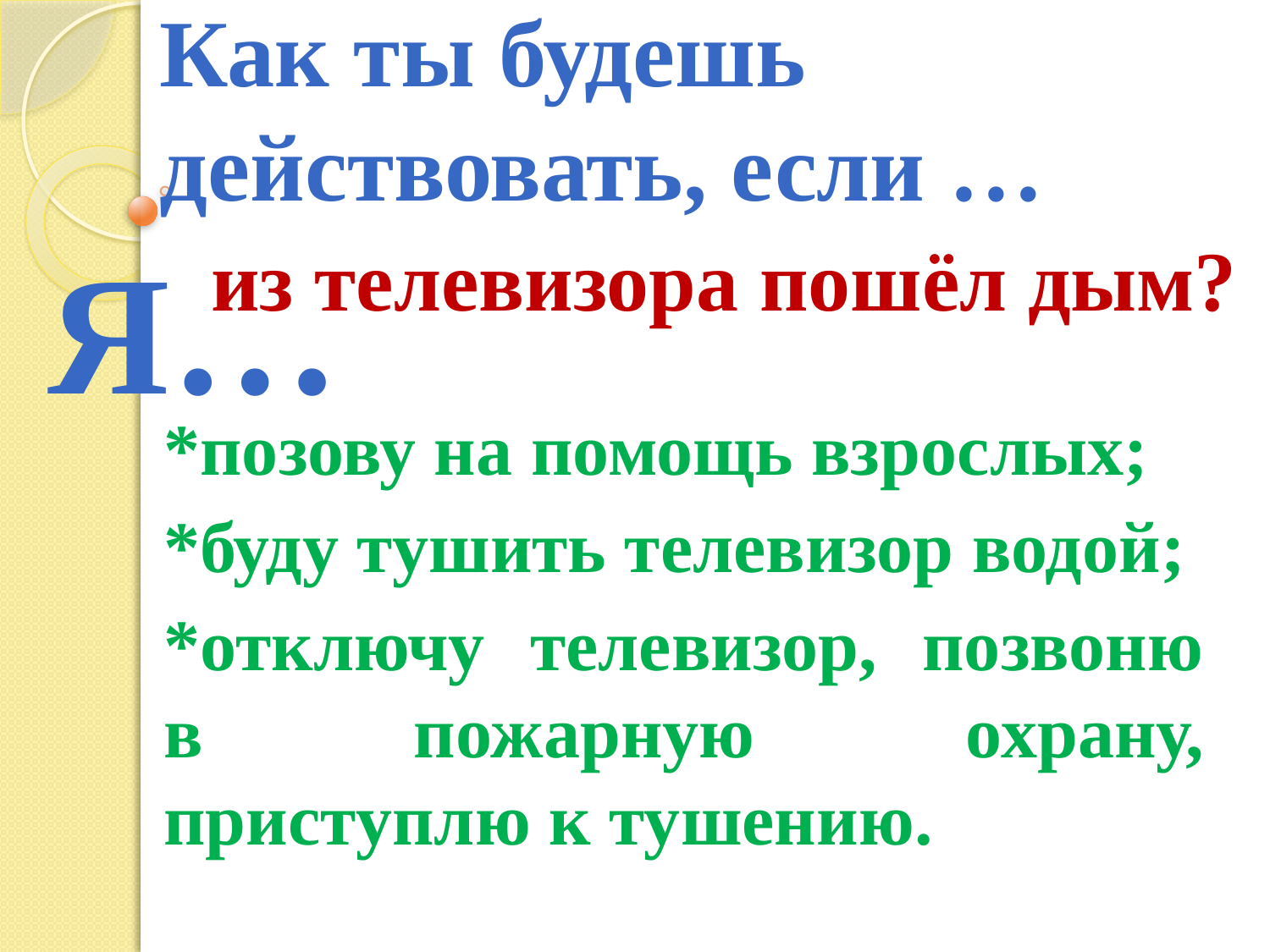

# Как ты будешь действовать, если …
Я…
из телевизора пошёл дым?
*позову на помощь взрослых;
*буду тушить телевизор водой;
*отключу телевизор, позвоню в пожарную охрану, приступлю к тушению.